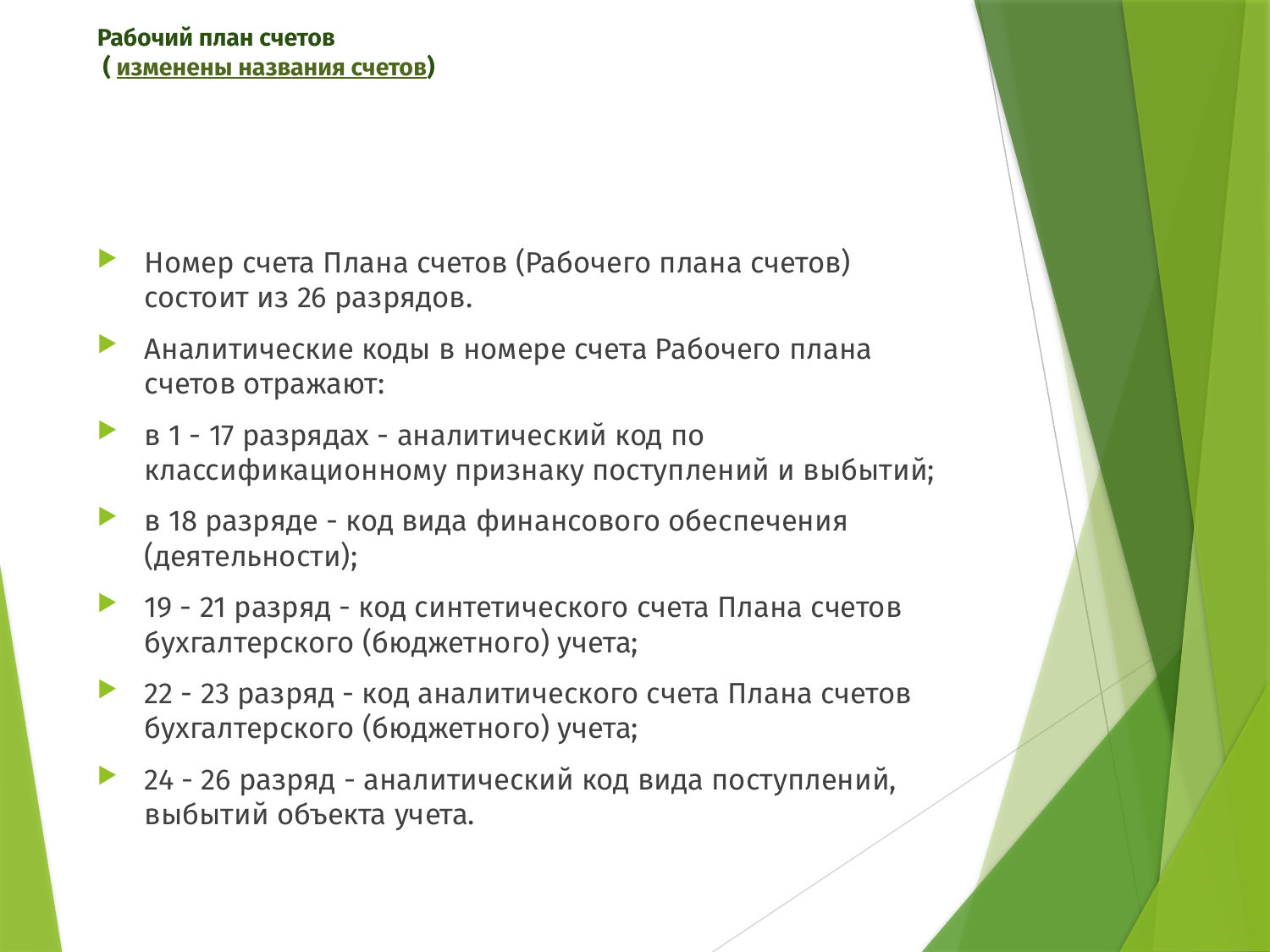

# Рабочий план счетов ( изменены названия счетов)

Номер счета Плана счетов (Рабочего плана счетов) состоит из 26 разрядов.
Аналитические коды в номере счета Рабочего плана счетов отражают:
в 1 - 17 разрядах - аналитический код по классификационному признаку поступлений и выбытий;
в 18 разряде - код вида финансового обеспечения (деятельности);
19 - 21 разряд - код синтетического счета Плана счетов бухгалтерского (бюджетного) учета;
22 - 23 разряд - код аналитического счета Плана счетов бухгалтерского (бюджетного) учета;
24 - 26 разряд - аналитический код вида поступлений, выбытий объекта учета.